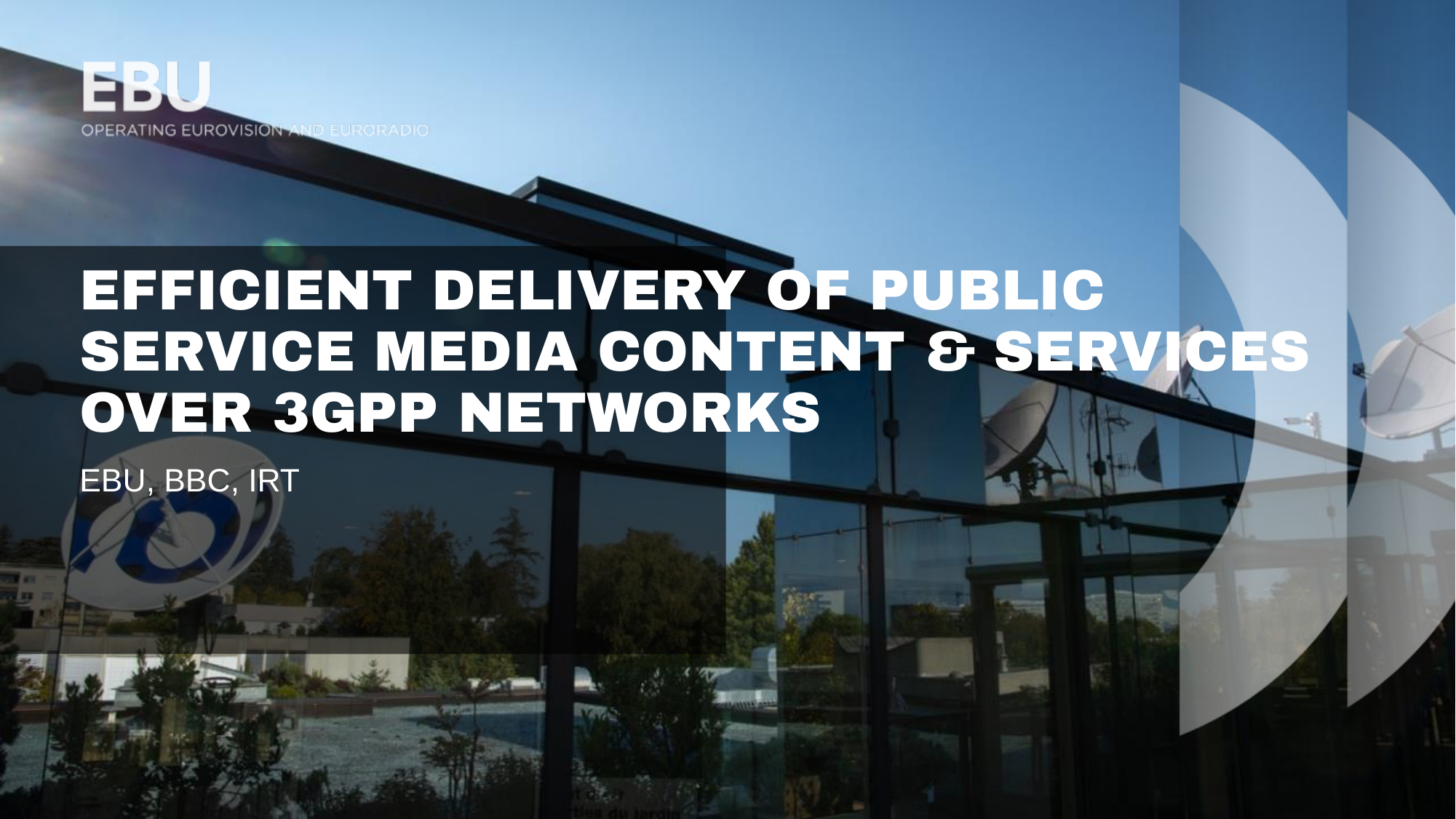

# Efficient Delivery of Public Service Media Content & Services over 3GPP Networks
EBU, BBC, IRT